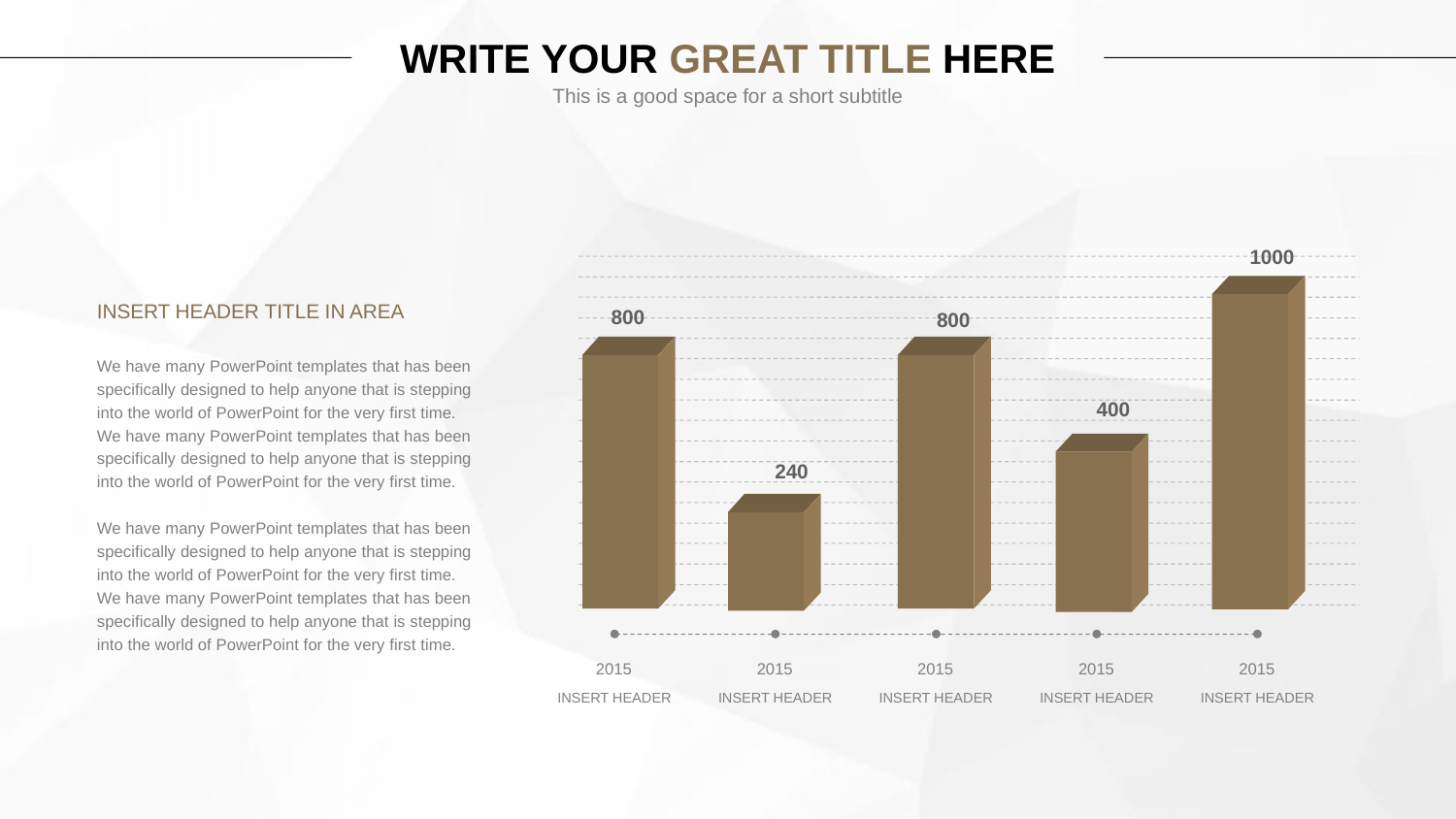

WRITE YOUR GREAT TITLE HERE

This is a good space for a short subtitle
1000

INSERT HEADER TITLE IN AREA

We have many PowerPoint templates that has been specifically designed to help anyone that is stepping into the world of PowerPoint for the very first time. We have many PowerPoint templates that has been specifically designed to help anyone that is stepping into the world of PowerPoint for the very first time.

We have many PowerPoint templates that has been specifically designed to help anyone that is stepping into the world of PowerPoint for the very first time. We have many PowerPoint templates that has been specifically designed to help anyone that is stepping into the world of PowerPoint for the very first time.
800
800

400

240

2015
2015
2015
2015
2015
INSERT HEADER
INSERT HEADER
INSERT HEADER
INSERT HEADER
INSERT HEADER